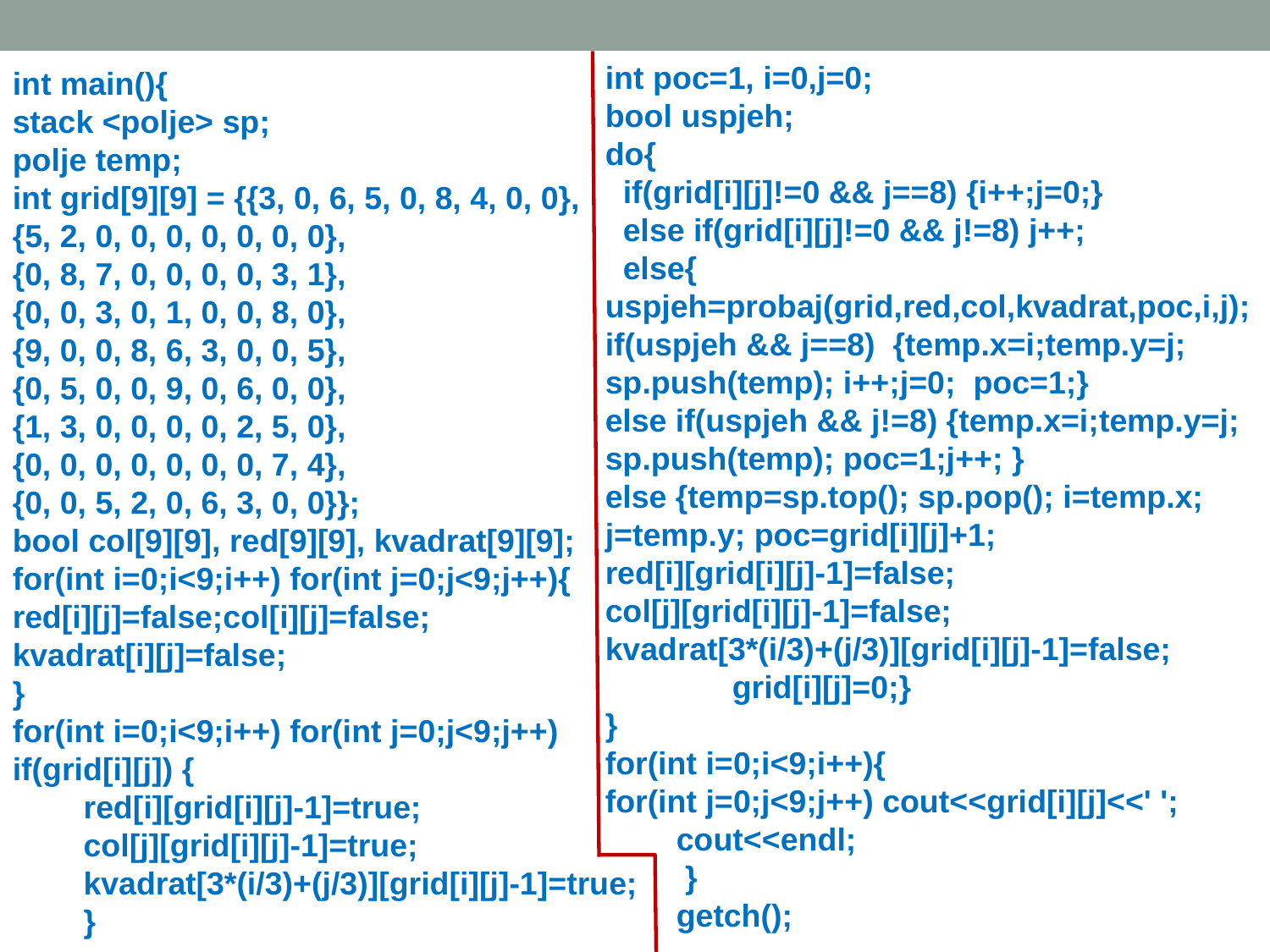

int poc=1, i=0,j=0;
bool uspjeh;
do{
  if(grid[i][j]!=0 && j==8) {i++;j=0;}
  else if(grid[i][j]!=0 && j!=8) j++;
  else{
uspjeh=probaj(grid,red,col,kvadrat,poc,i,j);
if(uspjeh && j==8)  {temp.x=i;temp.y=j; sp.push(temp); i++;j=0;  poc=1;}
else if(uspjeh && j!=8) {temp.x=i;temp.y=j; sp.push(temp); poc=1;j++; }
else {temp=sp.top(); sp.pop(); i=temp.x;
j=temp.y; poc=grid[i][j]+1;
red[i][grid[i][j]-1]=false;
col[j][grid[i][j]-1]=false;
kvadrat[3*(i/3)+(j/3)][grid[i][j]-1]=false;
	grid[i][j]=0;}
}
for(int i=0;i<9;i++){
for(int j=0;j<9;j++) cout<<grid[i][j]<<' ';
        cout<<endl;
         }
        getch();
int main(){
stack <polje> sp;
polje temp;
int grid[9][9] = {{3, 0, 6, 5, 0, 8, 4, 0, 0},
{5, 2, 0, 0, 0, 0, 0, 0, 0},
{0, 8, 7, 0, 0, 0, 0, 3, 1},
{0, 0, 3, 0, 1, 0, 0, 8, 0},
{9, 0, 0, 8, 6, 3, 0, 0, 5},
{0, 5, 0, 0, 9, 0, 6, 0, 0},
{1, 3, 0, 0, 0, 0, 2, 5, 0},
{0, 0, 0, 0, 0, 0, 0, 7, 4},
{0, 0, 5, 2, 0, 6, 3, 0, 0}};
bool col[9][9], red[9][9], kvadrat[9][9];
for(int i=0;i<9;i++) for(int j=0;j<9;j++){
red[i][j]=false;col[i][j]=false;
kvadrat[i][j]=false;
}
for(int i=0;i<9;i++) for(int j=0;j<9;j++)
if(grid[i][j]) {
        red[i][grid[i][j]-1]=true;
        col[j][grid[i][j]-1]=true;
        kvadrat[3*(i/3)+(j/3)][grid[i][j]-1]=true;
        }
#